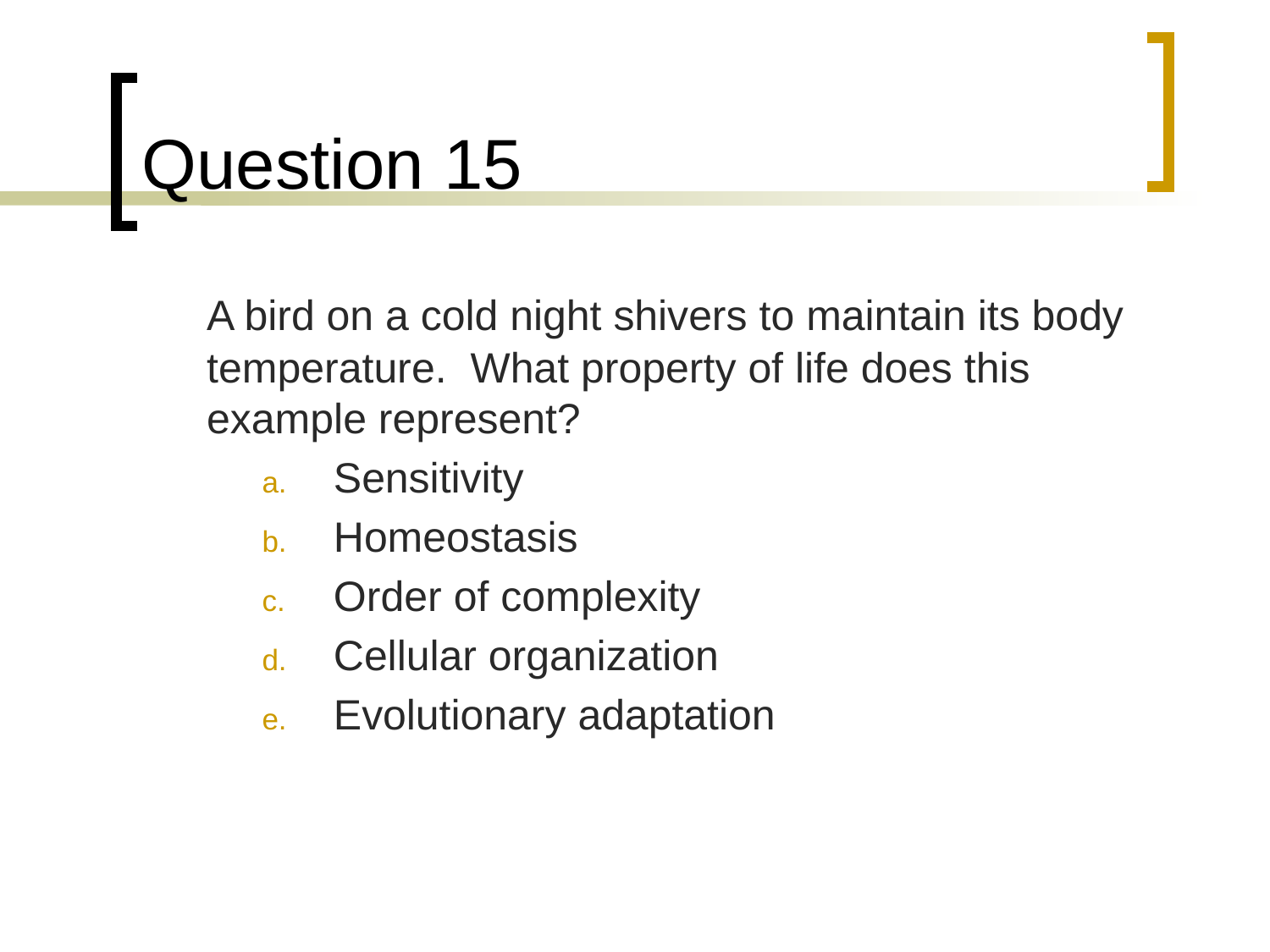

# Question 15
	A bird on a cold night shivers to maintain its body temperature.  What property of life does this example represent?
Sensitivity
Homeostasis
Order of complexity
Cellular organization
Evolutionary adaptation